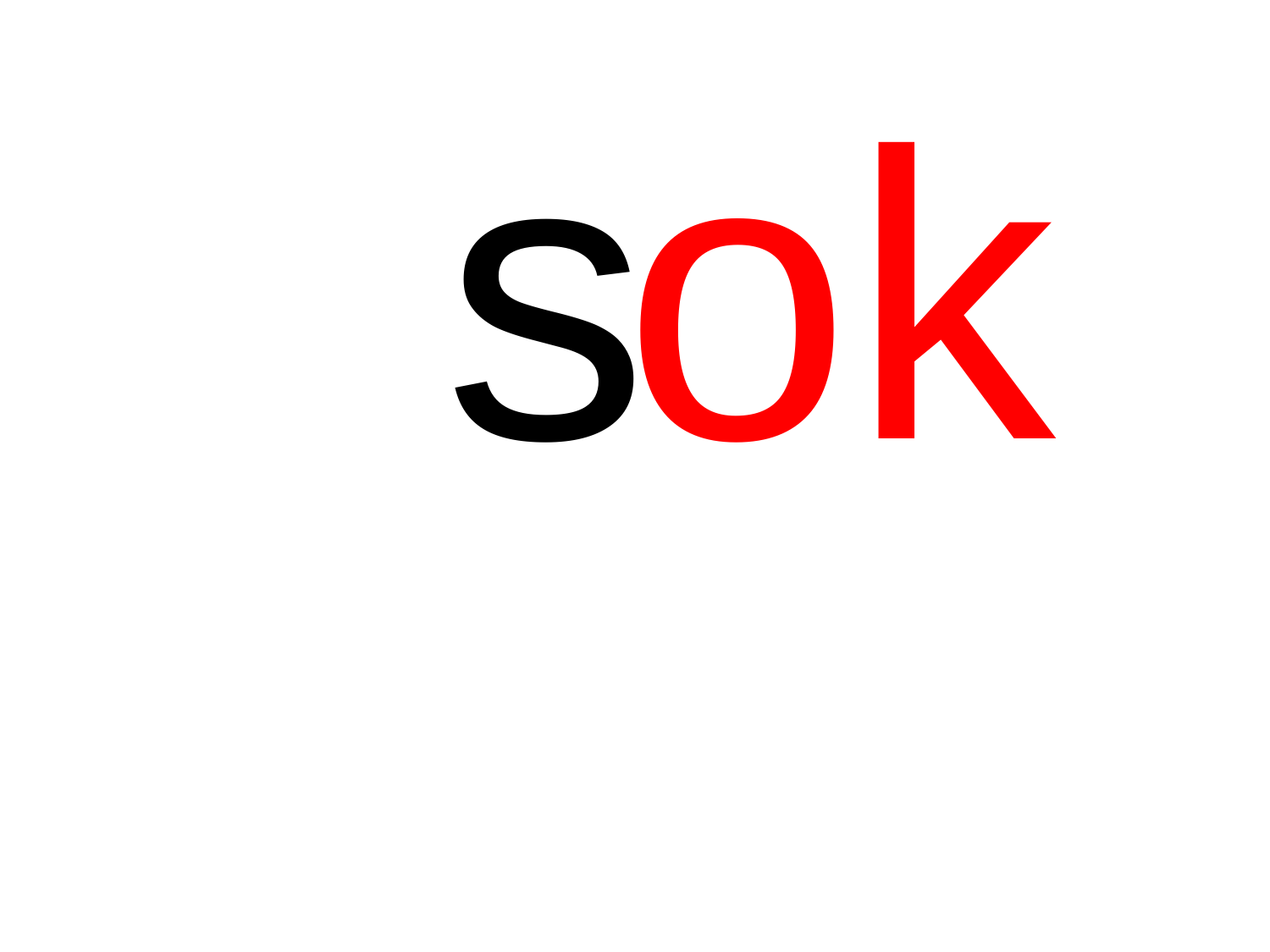

| s |
| --- |
| ok |
| --- |